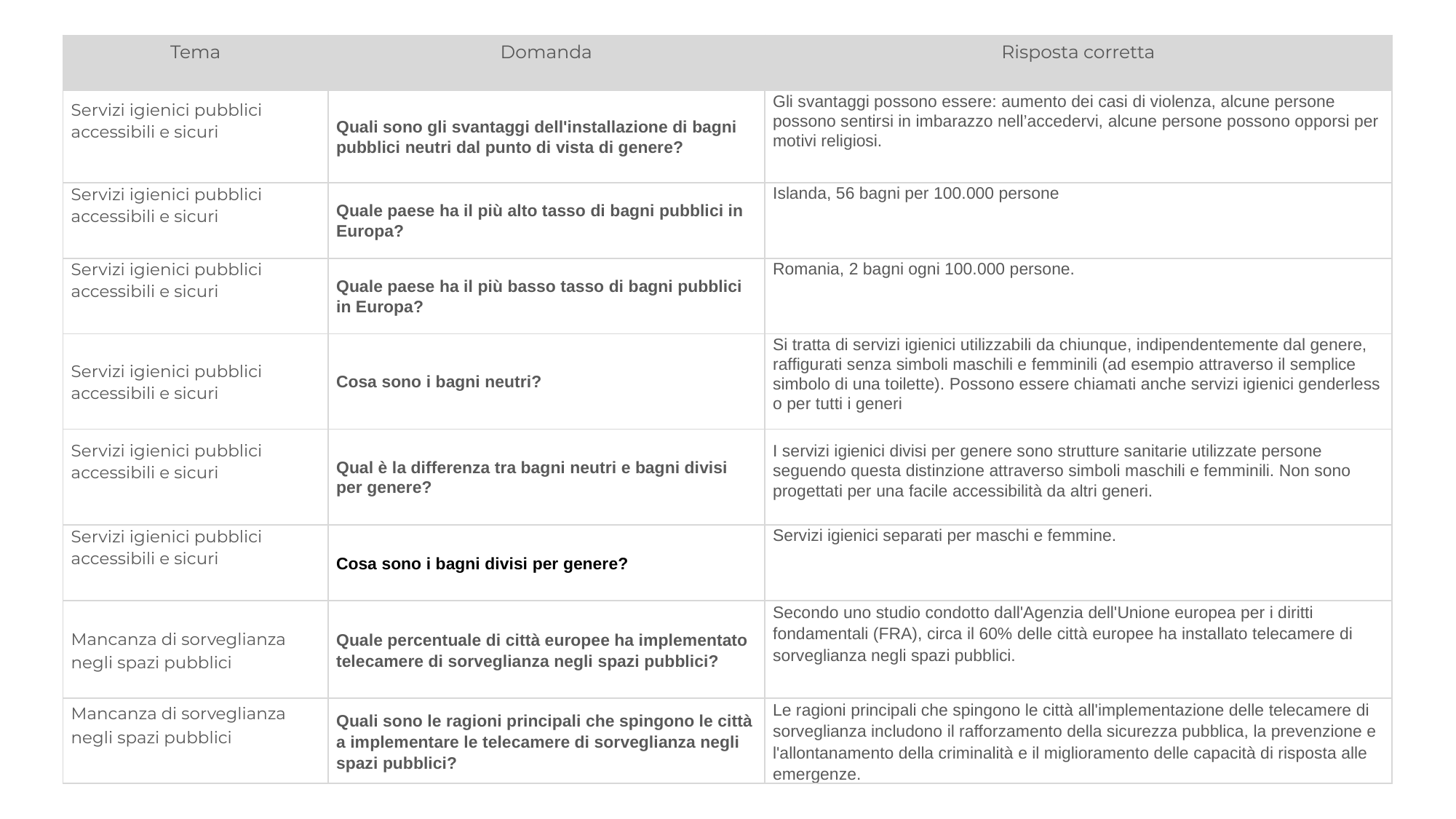

| Tema | Domanda | Risposta corretta |
| --- | --- | --- |
| Servizi igienici pubblici accessibili e sicuri | Quali sono gli svantaggi dell'installazione di bagni pubblici neutri dal punto di vista di genere? | Gli svantaggi possono essere: aumento dei casi di violenza, alcune persone possono sentirsi in imbarazzo nell’accedervi, alcune persone possono opporsi per motivi religiosi. |
| Servizi igienici pubblici accessibili e sicuri | Quale paese ha il più alto tasso di bagni pubblici in Europa? | Islanda, 56 bagni per 100.000 persone |
| Servizi igienici pubblici accessibili e sicuri | Quale paese ha il più basso tasso di bagni pubblici in Europa? | Romania, 2 bagni ogni 100.000 persone. |
| Servizi igienici pubblici accessibili e sicuri | Cosa sono i bagni neutri? | Si tratta di servizi igienici utilizzabili da chiunque, indipendentemente dal genere, raffigurati senza simboli maschili e femminili (ad esempio attraverso il semplice simbolo di una toilette). Possono essere chiamati anche servizi igienici genderless o per tutti i generi |
| Servizi igienici pubblici accessibili e sicuri | Qual è la differenza tra bagni neutri e bagni divisi per genere? | I servizi igienici divisi per genere sono strutture sanitarie utilizzate persone seguendo questa distinzione attraverso simboli maschili e femminili. Non sono progettati per una facile accessibilità da altri generi. |
| Servizi igienici pubblici accessibili e sicuri | Cosa sono i bagni divisi per genere? | Servizi igienici separati per maschi e femmine. |
| Mancanza di sorveglianza negli spazi pubblici | Quale percentuale di città europee ha implementato telecamere di sorveglianza negli spazi pubblici? | Secondo uno studio condotto dall'Agenzia dell'Unione europea per i diritti fondamentali (FRA), circa il 60% delle città europee ha installato telecamere di sorveglianza negli spazi pubblici. |
| Mancanza di sorveglianza negli spazi pubblici | Quali sono le ragioni principali che spingono le città a implementare le telecamere di sorveglianza negli spazi pubblici? | Le ragioni principali che spingono le città all'implementazione delle telecamere di sorveglianza includono il rafforzamento della sicurezza pubblica, la prevenzione e l'allontanamento della criminalità e il miglioramento delle capacità di risposta alle emergenze. |